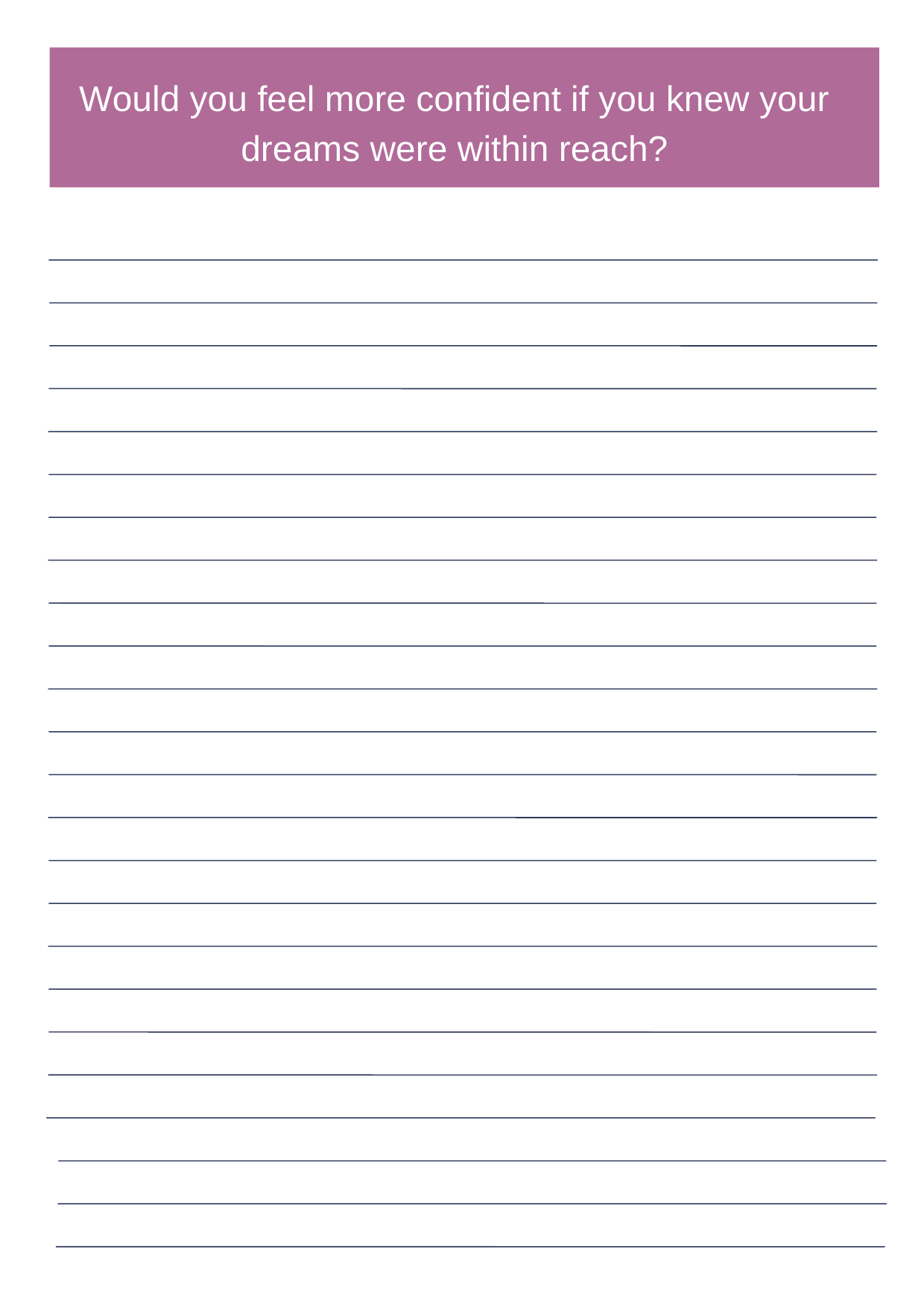

Would you feel more confident if you knew your dreams were within reach?